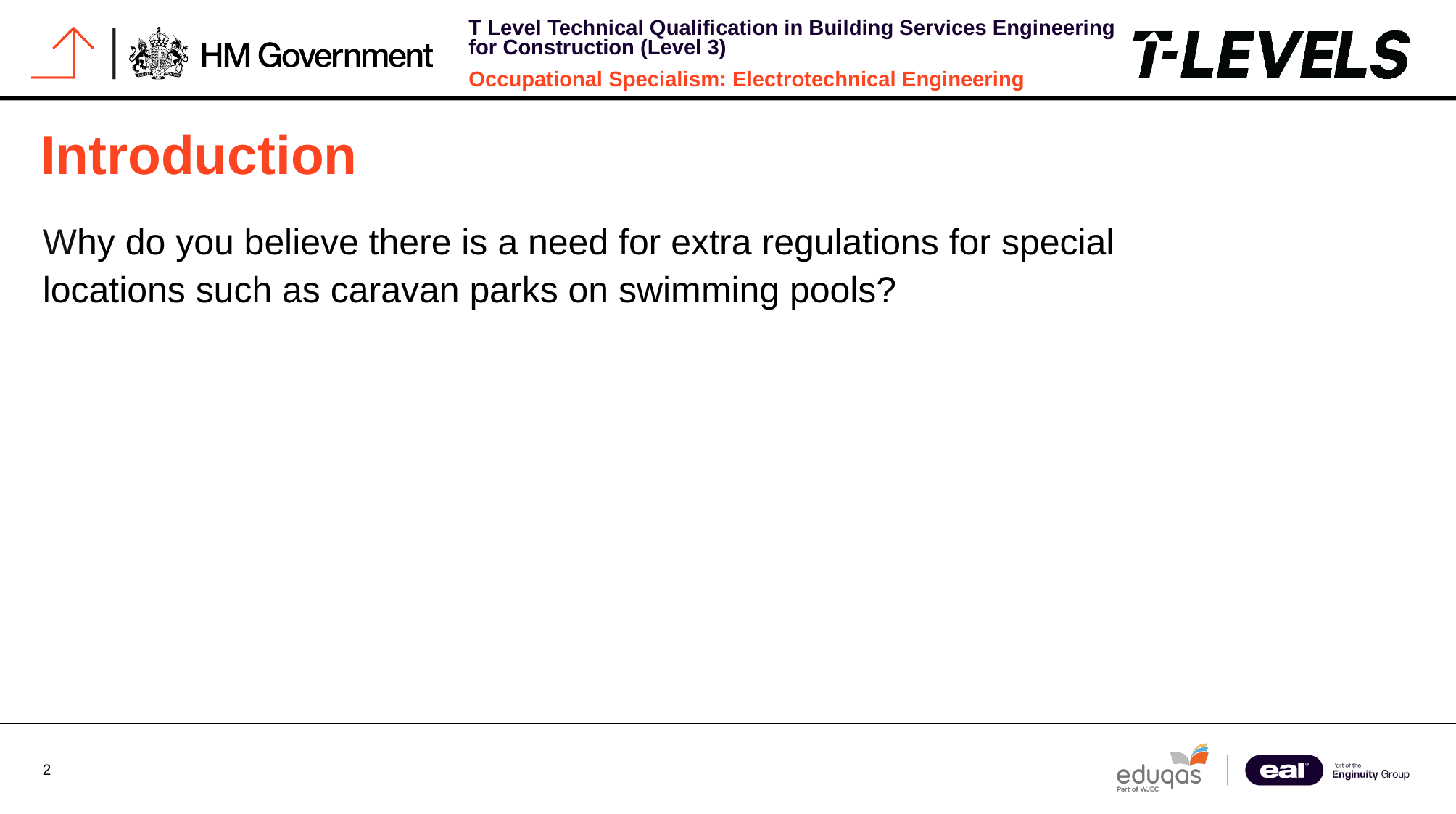

# Introduction
Why do you believe there is a need for extra regulations for special locations such as caravan parks on swimming pools?